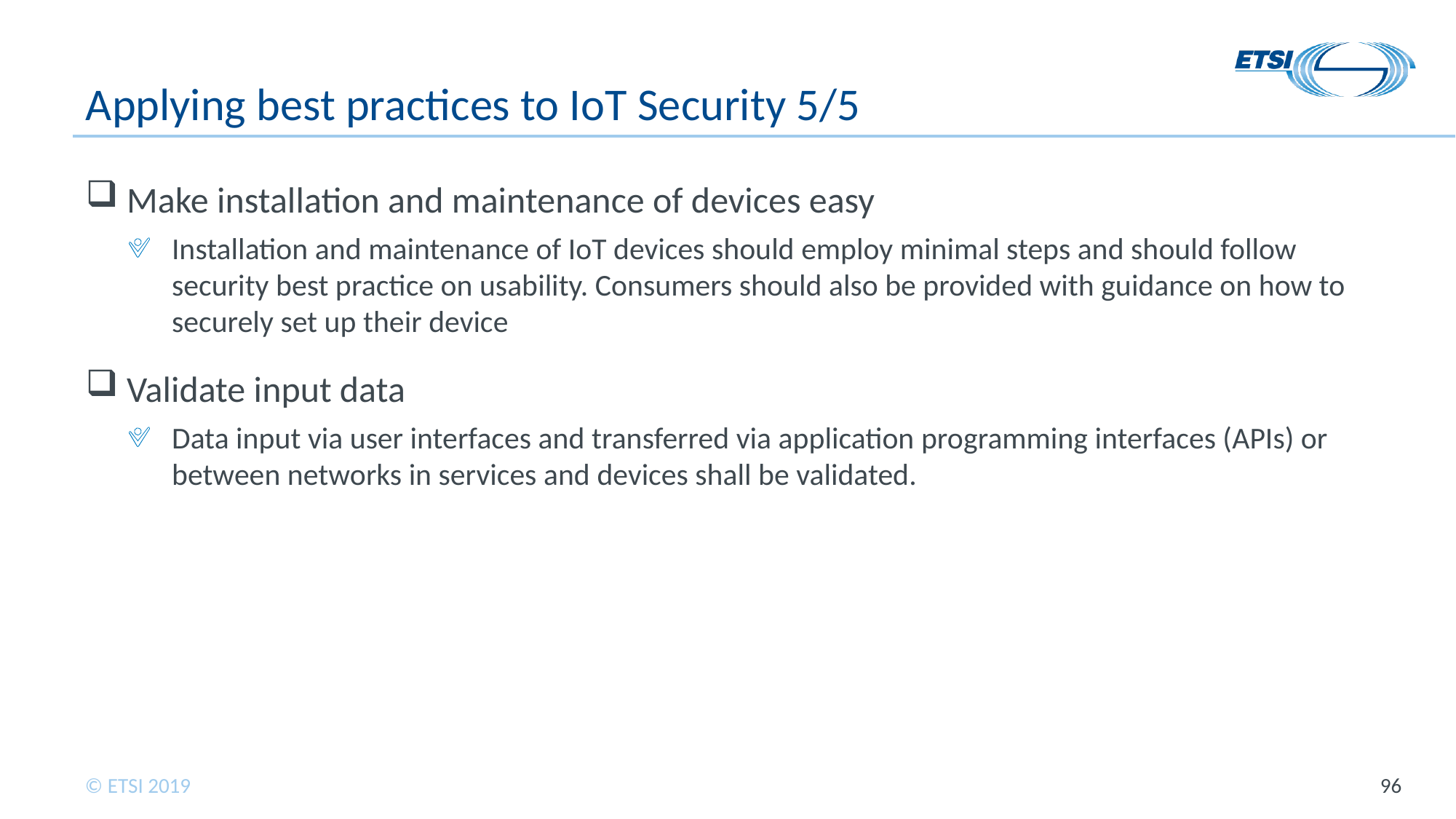

# Applying best practices to IoT Security 5/5
Make installation and maintenance of devices easy
Installation and maintenance of IoT devices should employ minimal steps and should follow security best practice on usability. Consumers should also be provided with guidance on how to securely set up their device
Validate input data
Data input via user interfaces and transferred via application programming interfaces (APIs) or between networks in services and devices shall be validated.